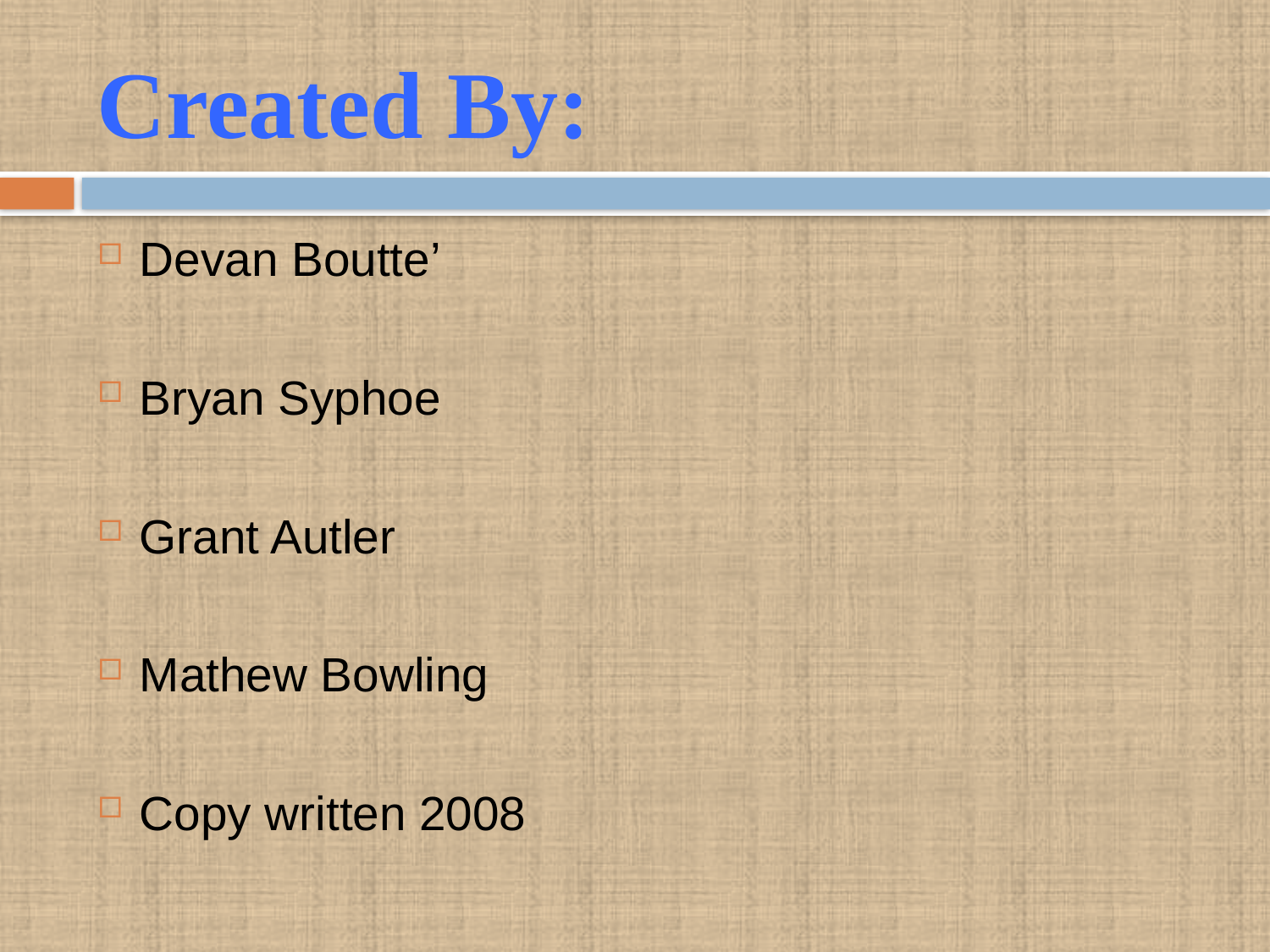

# Created By:
Devan Boutte’

Bryan Syphoe

Grant Autler

Mathew Bowling

Copy written 2008